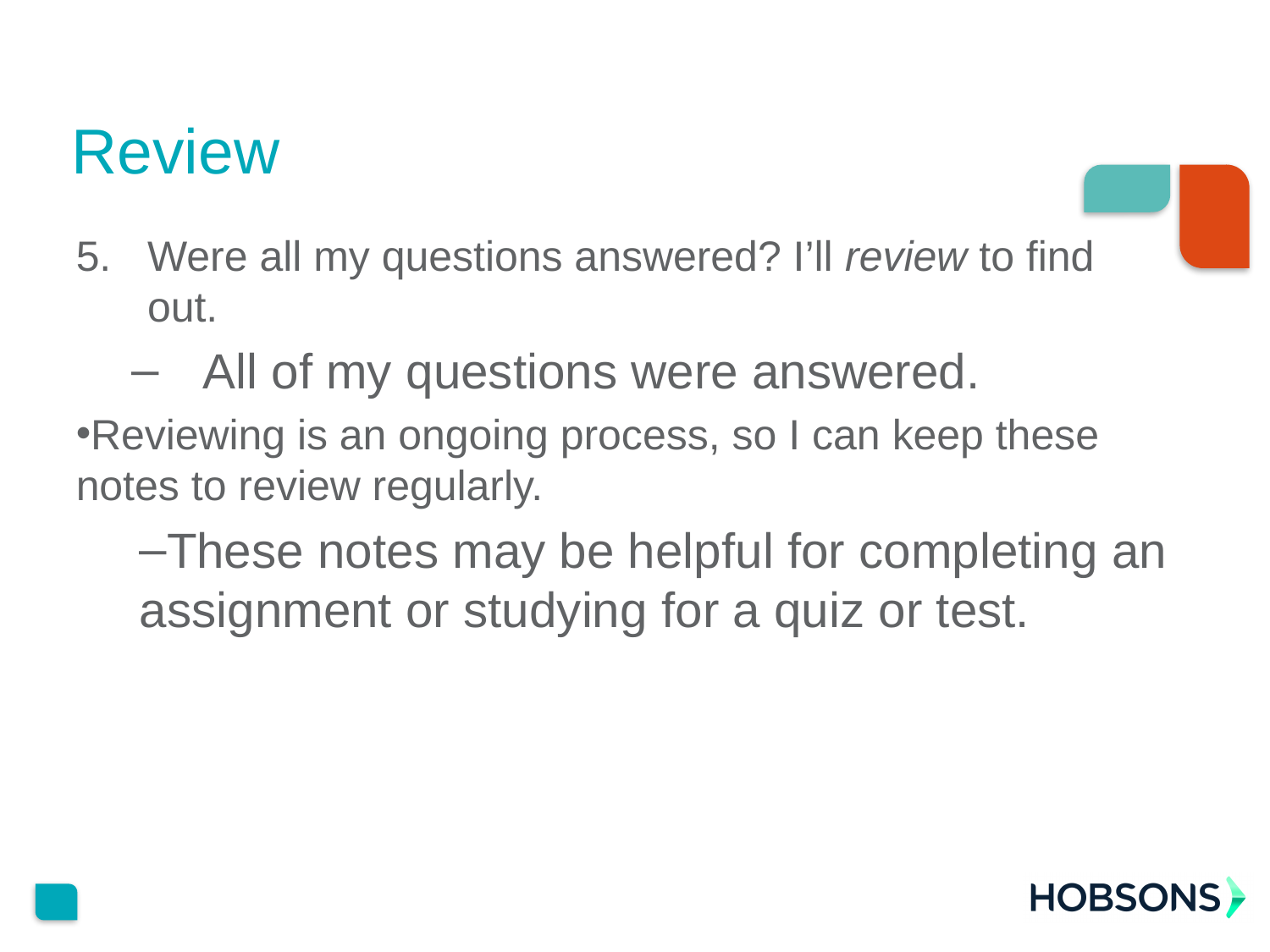

# Review
Were all my questions answered? I’ll review to find out.
All of my questions were answered.
Reviewing is an ongoing process, so I can keep these notes to review regularly.
These notes may be helpful for completing an assignment or studying for a quiz or test.